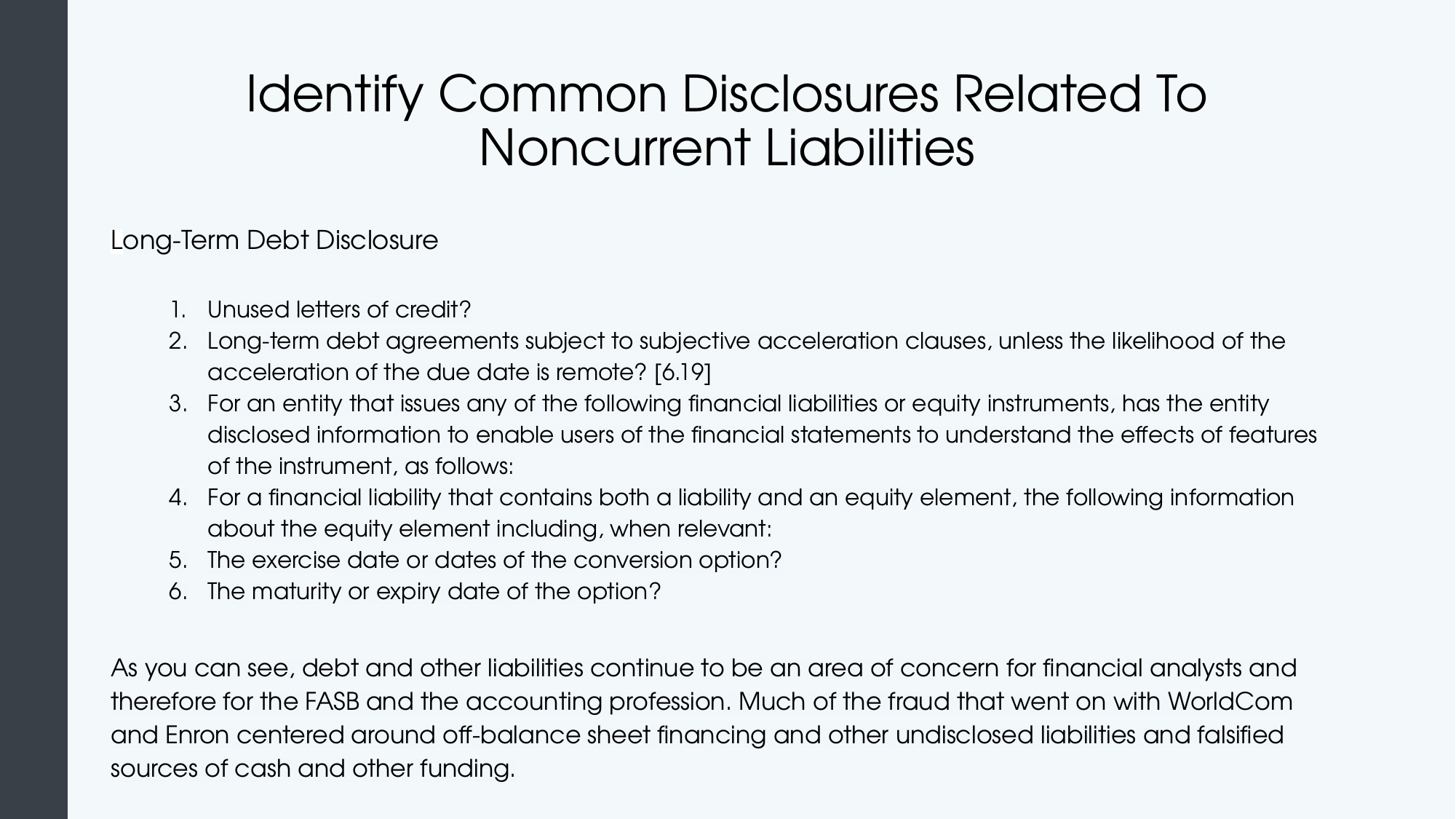

# Identify Common Disclosures Related To Noncurrent Liabilities
Long-Term Debt Disclosure
Unused letters of credit?
Long-term debt agreements subject to subjective acceleration clauses, unless the likelihood of the acceleration of the due date is remote? [6.19]
For an entity that issues any of the following financial liabilities or equity instruments, has the entity disclosed information to enable users of the financial statements to understand the effects of features of the instrument, as follows:
For a financial liability that contains both a liability and an equity element, the following information about the equity element including, when relevant:
The exercise date or dates of the conversion option?
The maturity or expiry date of the option?
As you can see, debt and other liabilities continue to be an area of concern for financial analysts and therefore for the FASB and the accounting profession. Much of the fraud that went on with WorldCom and Enron centered around off-balance sheet financing and other undisclosed liabilities and falsified sources of cash and other funding.